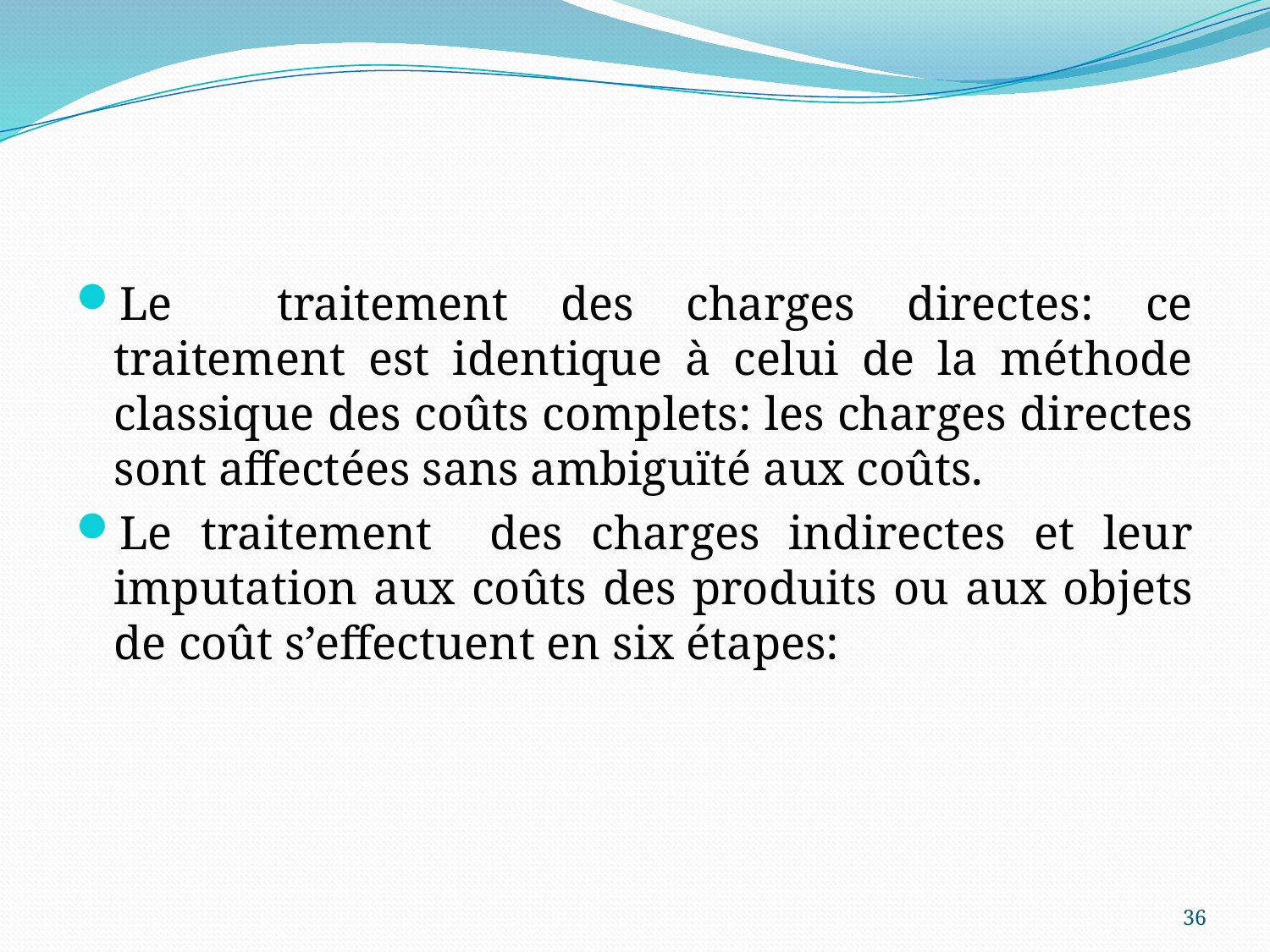

#
Le  traitement des charges directes: ce traitement est identique à celui de la méthode classique des coûts complets: les charges directes sont affectées sans ambiguïté aux coûts.
Le traitement  des charges indirectes et leur imputation aux coûts des produits ou aux objets de coût s’effectuent en six étapes:
36